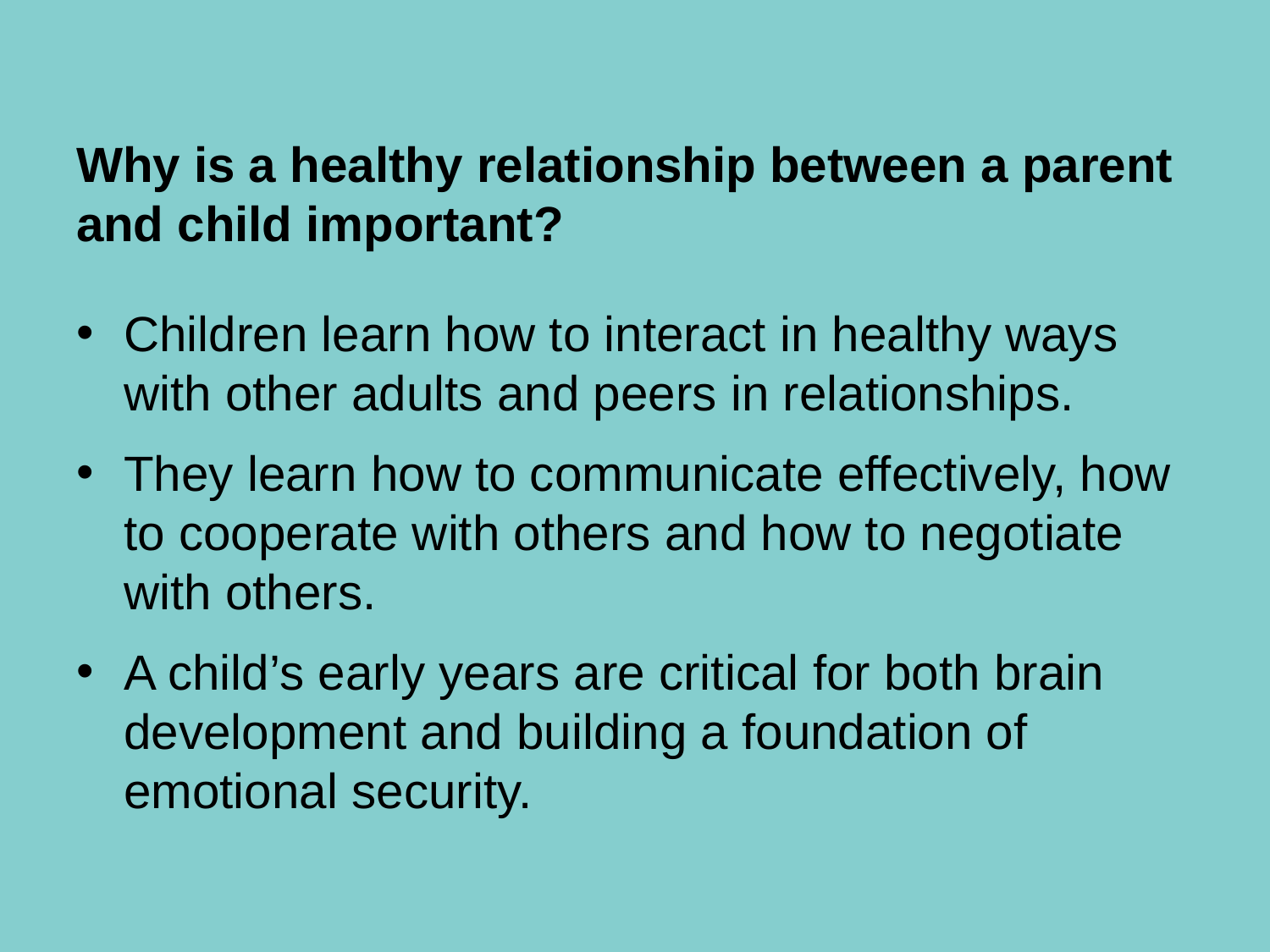

# Why is a healthy relationship between a parent and child important?
Children learn how to interact in healthy ways with other adults and peers in relationships.
They learn how to communicate effectively, how to cooperate with others and how to negotiate with others.
A child’s early years are critical for both brain development and building a foundation of emotional security.